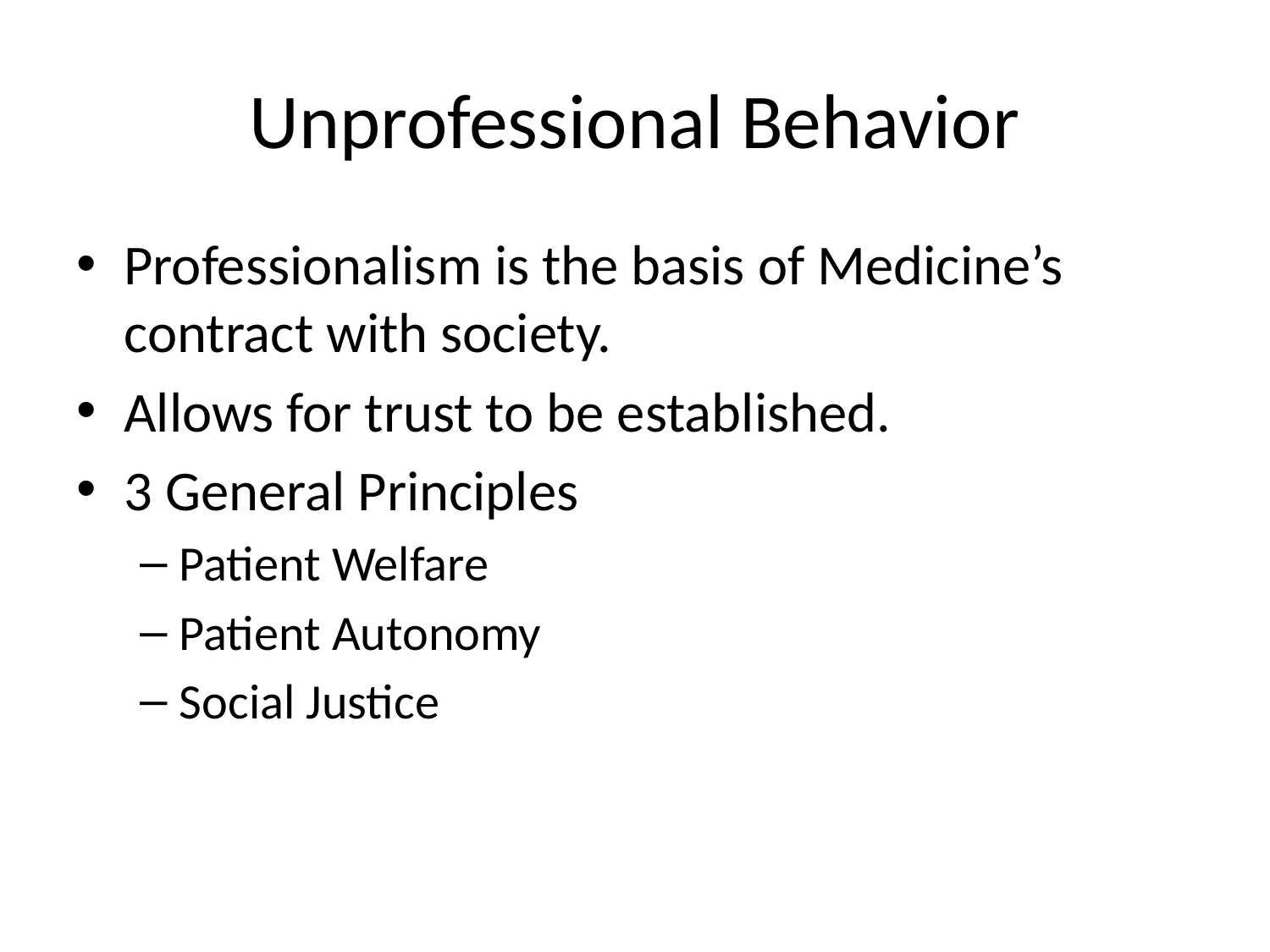

# Unprofessional Behavior
Professionalism is the basis of Medicine’s contract with society.
Allows for trust to be established.
3 General Principles
Patient Welfare
Patient Autonomy
Social Justice